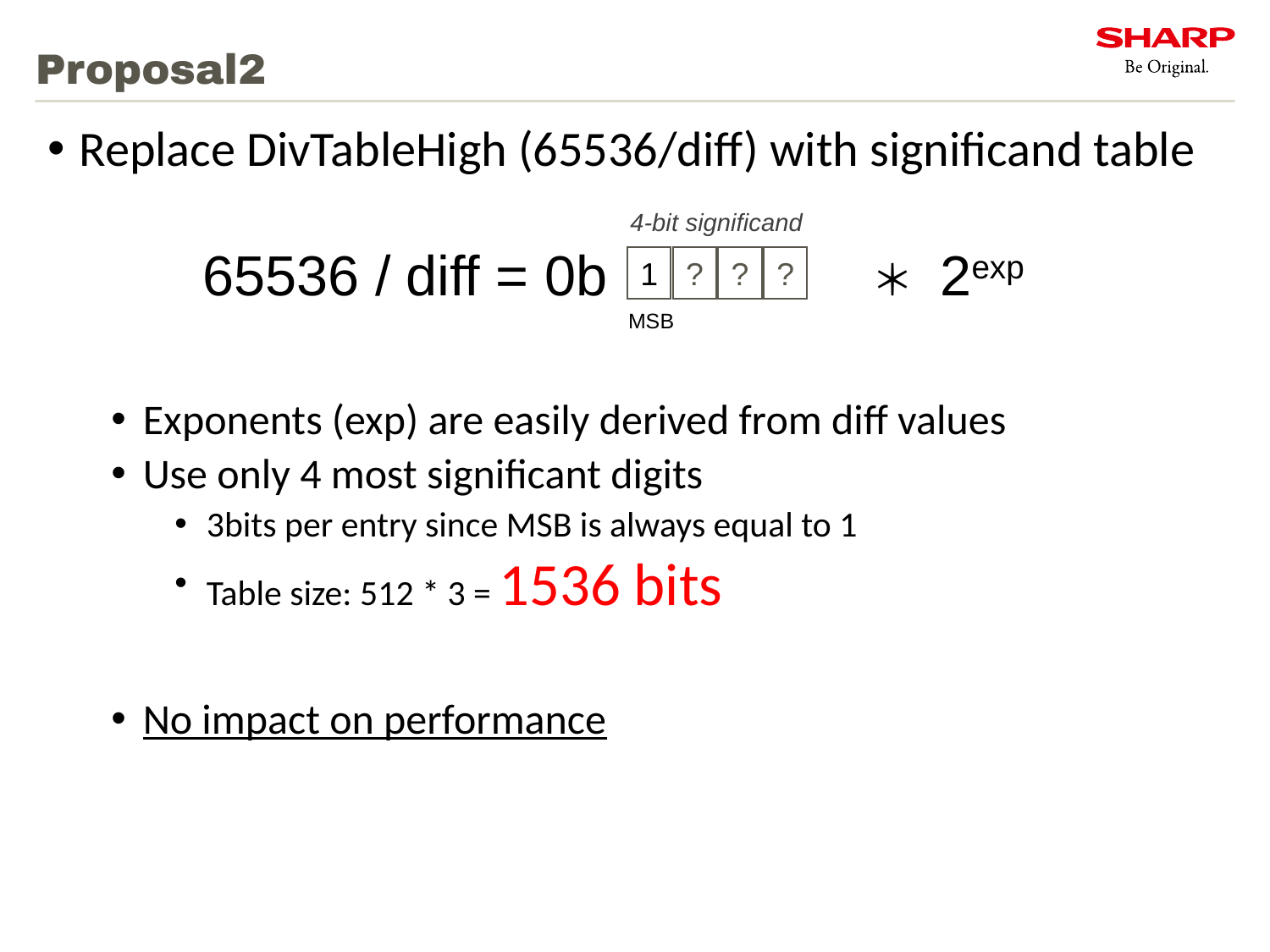

# Proposal2
Replace DivTableHigh (65536/diff) with significand table

Exponents (exp) are easily derived from diff values
Use only 4 most significant digits
3bits per entry since MSB is always equal to 1
Table size: 512 * 3 = 1536 bits

No impact on performance

4-bit significand
65536 / diff = 0b                ＊ 2exp
1
?
?
?
MSB